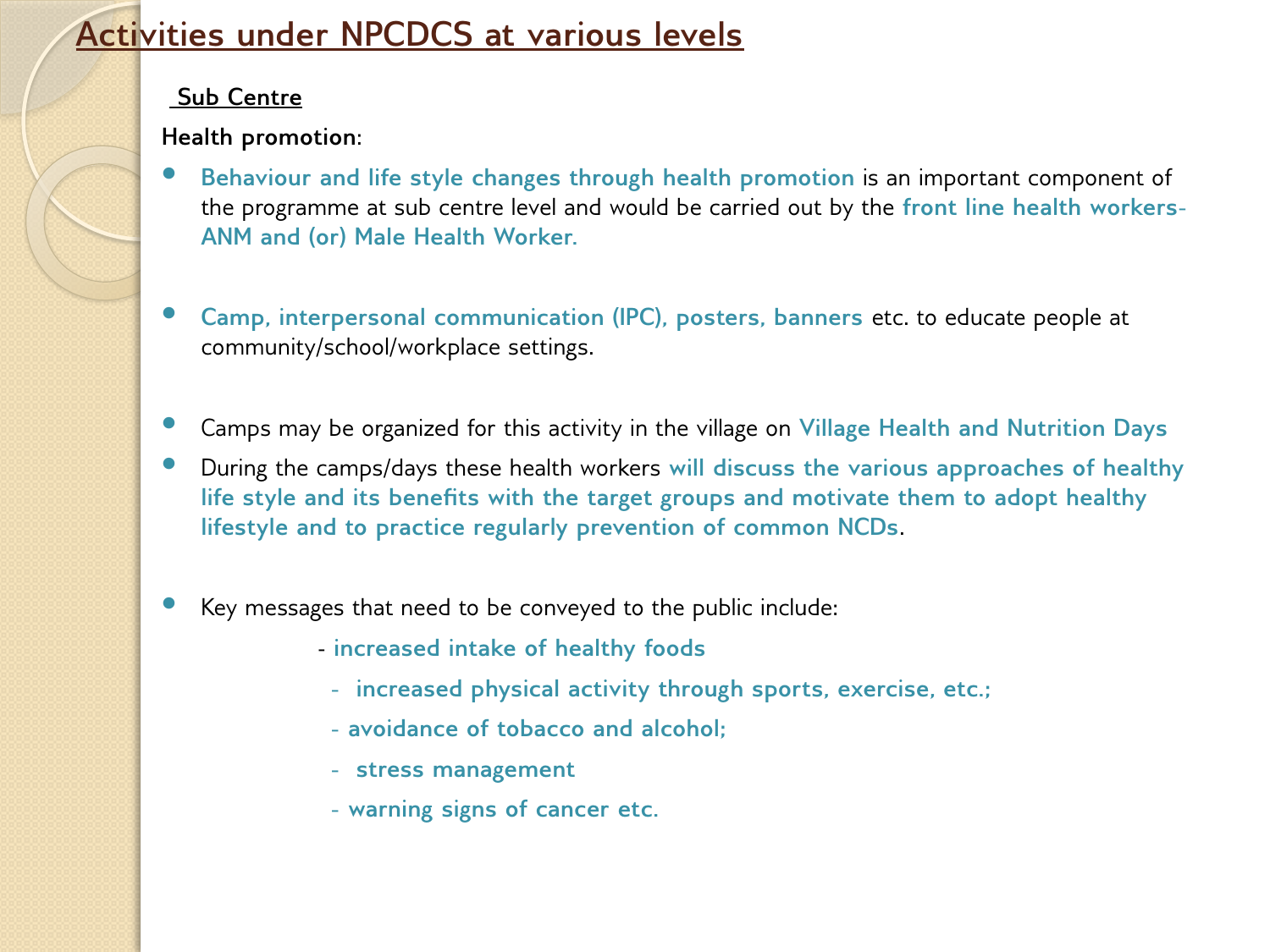

# Activities under NPCDCS at various levels
  Sub Centre
Health promotion:
Behaviour and life style changes through health promotion is an important component of the programme at sub centre level and would be carried out by the front line health workers- ANM and (or) Male Health Worker.

Camp, interpersonal communication (IPC), posters, banners etc. to educate people at  community/school/workplace settings.

Camps may be organized for this activity in the village on Village Health and Nutrition Days
During the camps/days these health workers will discuss the various approaches of healthy life style and its benefits with the target groups and motivate them to adopt healthy lifestyle and to practice regularly prevention of common NCDs.

Key messages that need to be conveyed to the public include:
                     - increased intake of healthy foods
                     -  increased physical activity through sports, exercise, etc.;
                     - avoidance of tobacco and alcohol;
                     -  stress management
                     - warning signs of cancer etc.